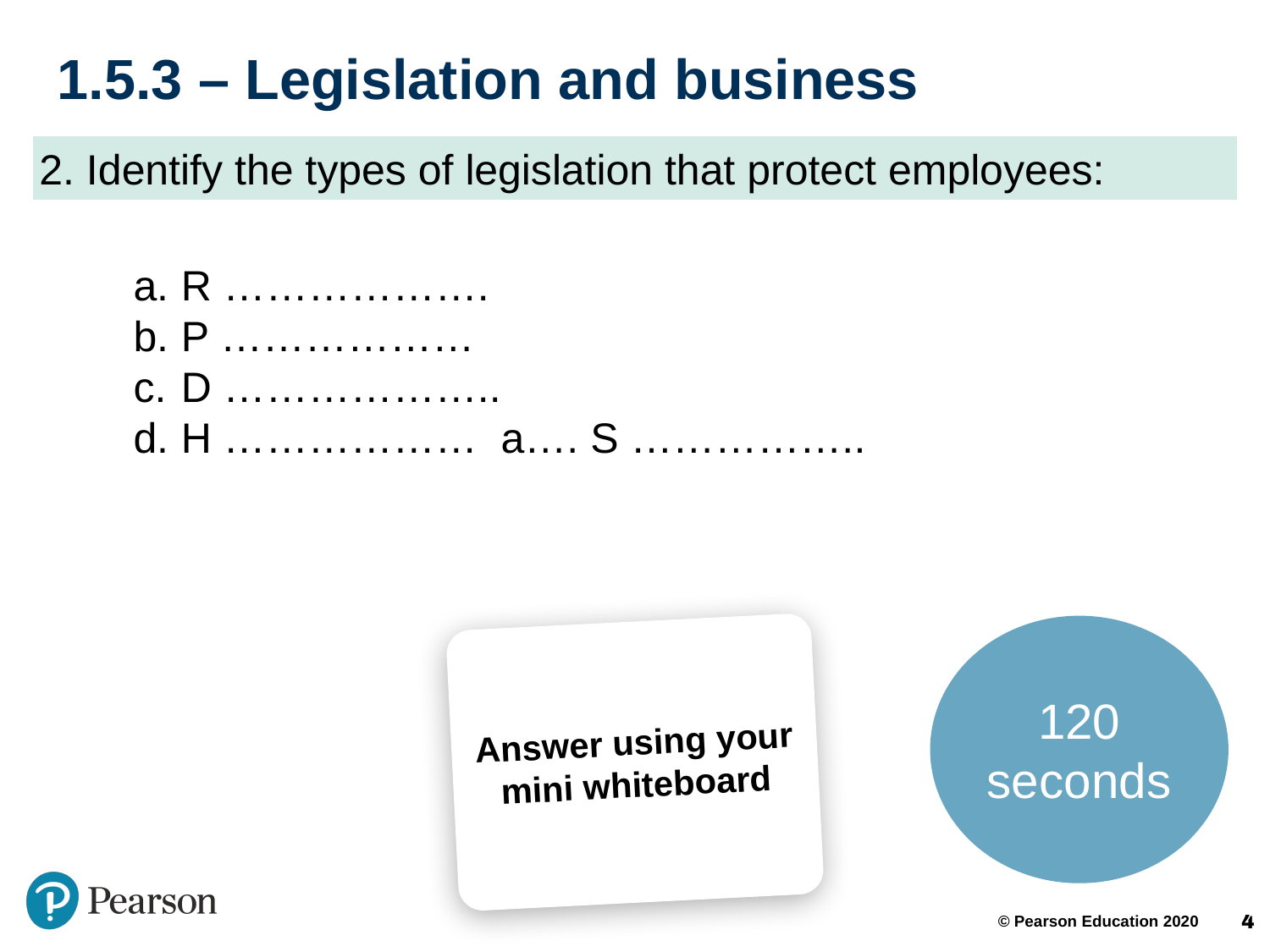

# 1.5.3 – Legislation and business
2. Identify the types of legislation that protect employees:
R ……………….
P ………………
D ………………..
H ………………  a…. S ……………..

120 seconds

Answer using your mini whiteboard

4